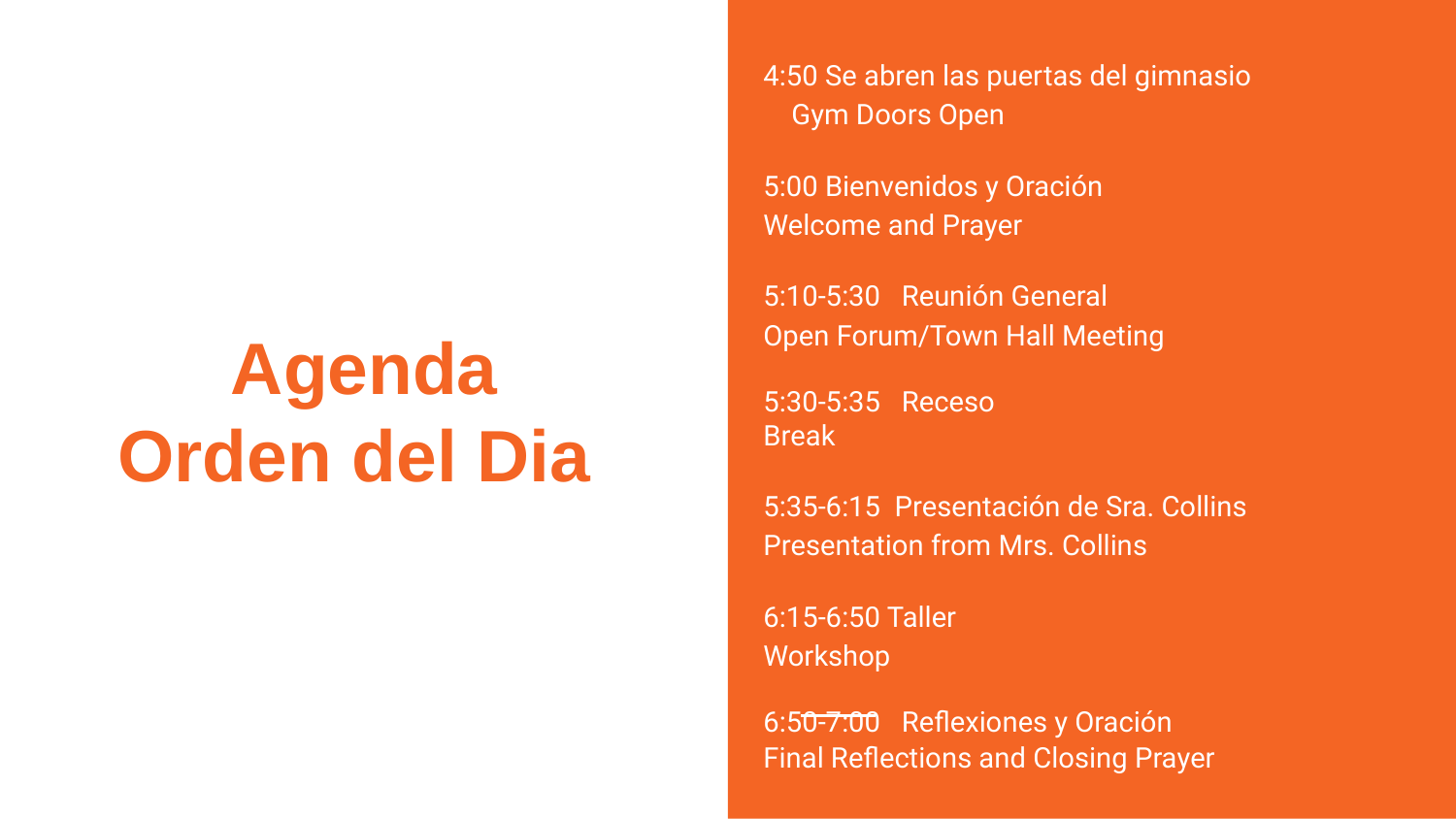

4:50 Se abren las puertas del gimnasio                          Gym Doors Open
5:00 Bienvenidos y Oración                                 Welcome and Prayer
5:10-5:30   Reunión General                                      Open Forum/Town Hall Meeting
5:30-5:35   Receso                                                       Break
5:35-6:15  Presentación de Sra. Collins  Presentation from Mrs. Collins
6:15-6:50 Taller                                               Workshop
6:50-7:00   Reflexiones y Oración                          Final Reflections and Closing Prayer
# Agenda
Orden del Dia